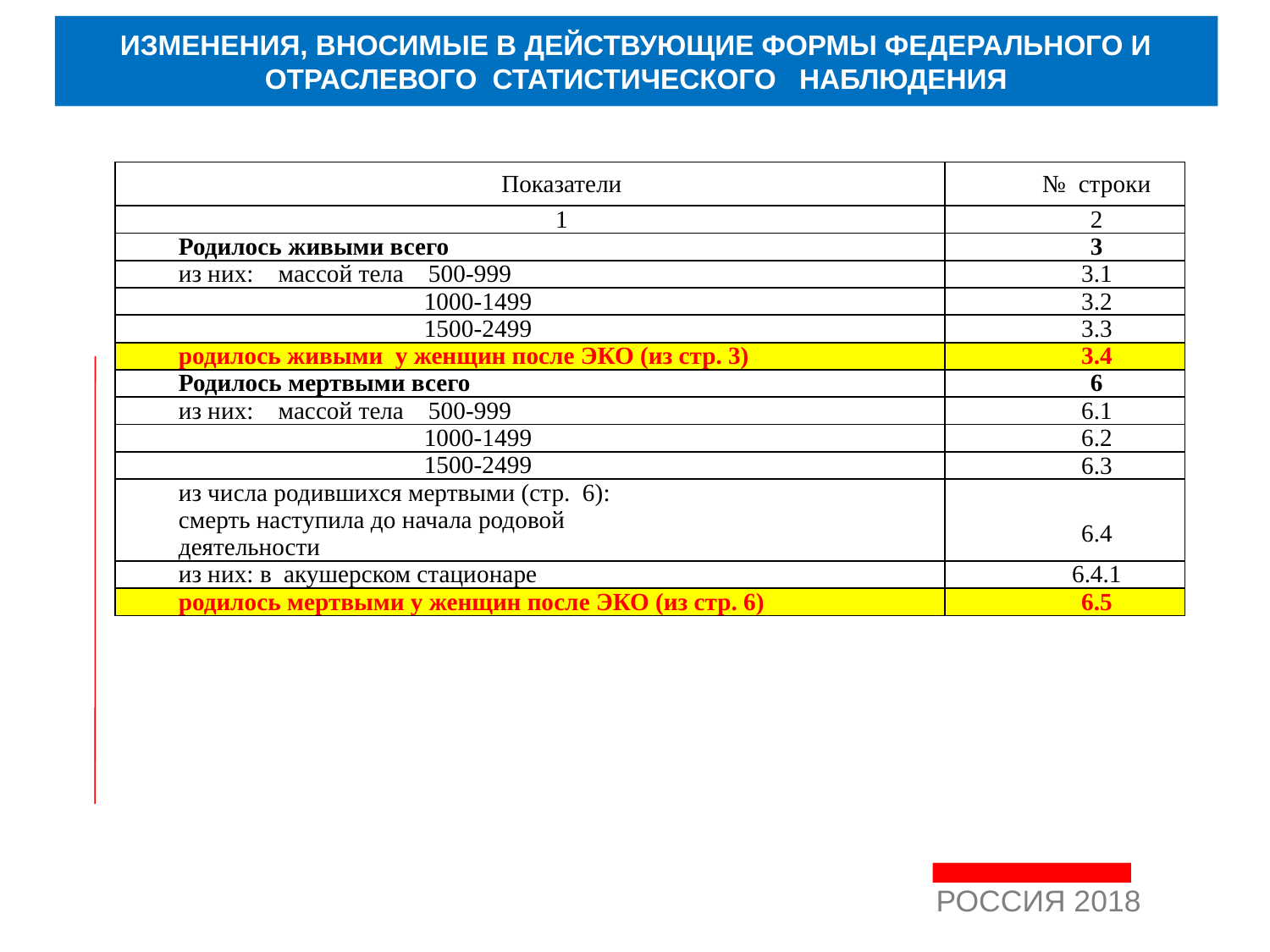

ИЗМЕНЕНИЯ, ВНОСИМЫЕ В ДЕЙСТВУЮЩИЕ ФОРМЫ ФЕДЕРАЛЬНОГО И ОТРАСЛЕВОГО  СТАТИСТИЧЕСКОГО   НАБЛЮДЕНИЯ
| Показатели | № строки |
| --- | --- |
| 1 | 2 |
| Родилось живыми всего | 3 |
| из них: массой тела 500-999 | 3.1 |
| 1000-1499 | 3.2 |
| 1500-2499 | 3.3 |
| родилось живыми у женщин после ЭКО (из стр. 3) | 3.4 |
| Родилось мертвыми всего | 6 |
| из них: массой тела 500-999 | 6.1 |
| 1000-1499 | 6.2 |
| 1500-2499 | 6.3 |
| из числа родившихся мертвыми (стр. 6): смерть наступила до начала родовой деятельности | 6.4 |
| из них: в акушерском стационаре | 6.4.1 |
| родилось мертвыми у женщин после ЭКО (из стр. 6) | 6.5 |

РОССИЯ 2018